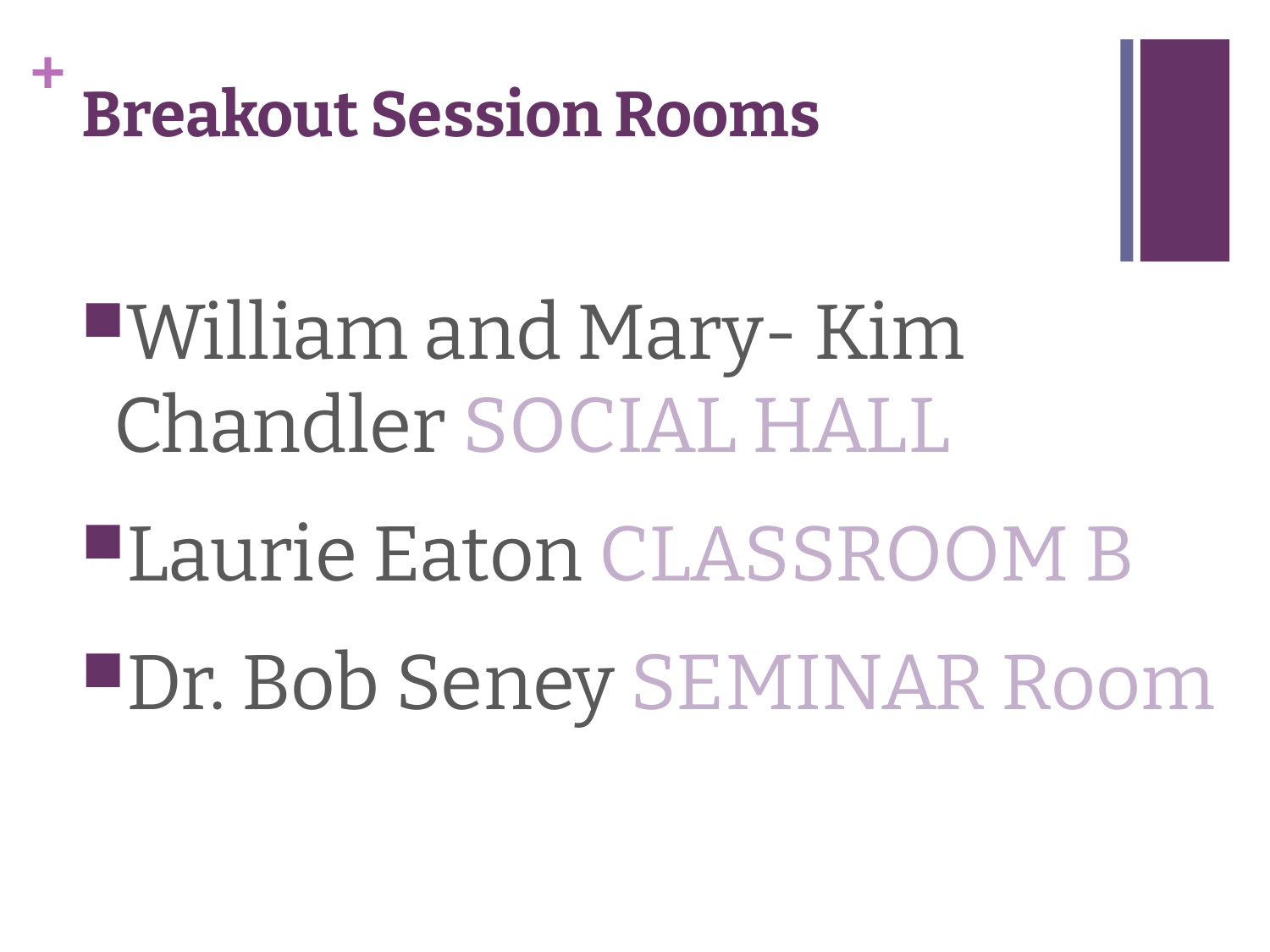

# Breakout Session Rooms
William and Mary- Kim Chandler SOCIAL HALL
Laurie Eaton CLASSROOM B
Dr. Bob Seney SEMINAR Room